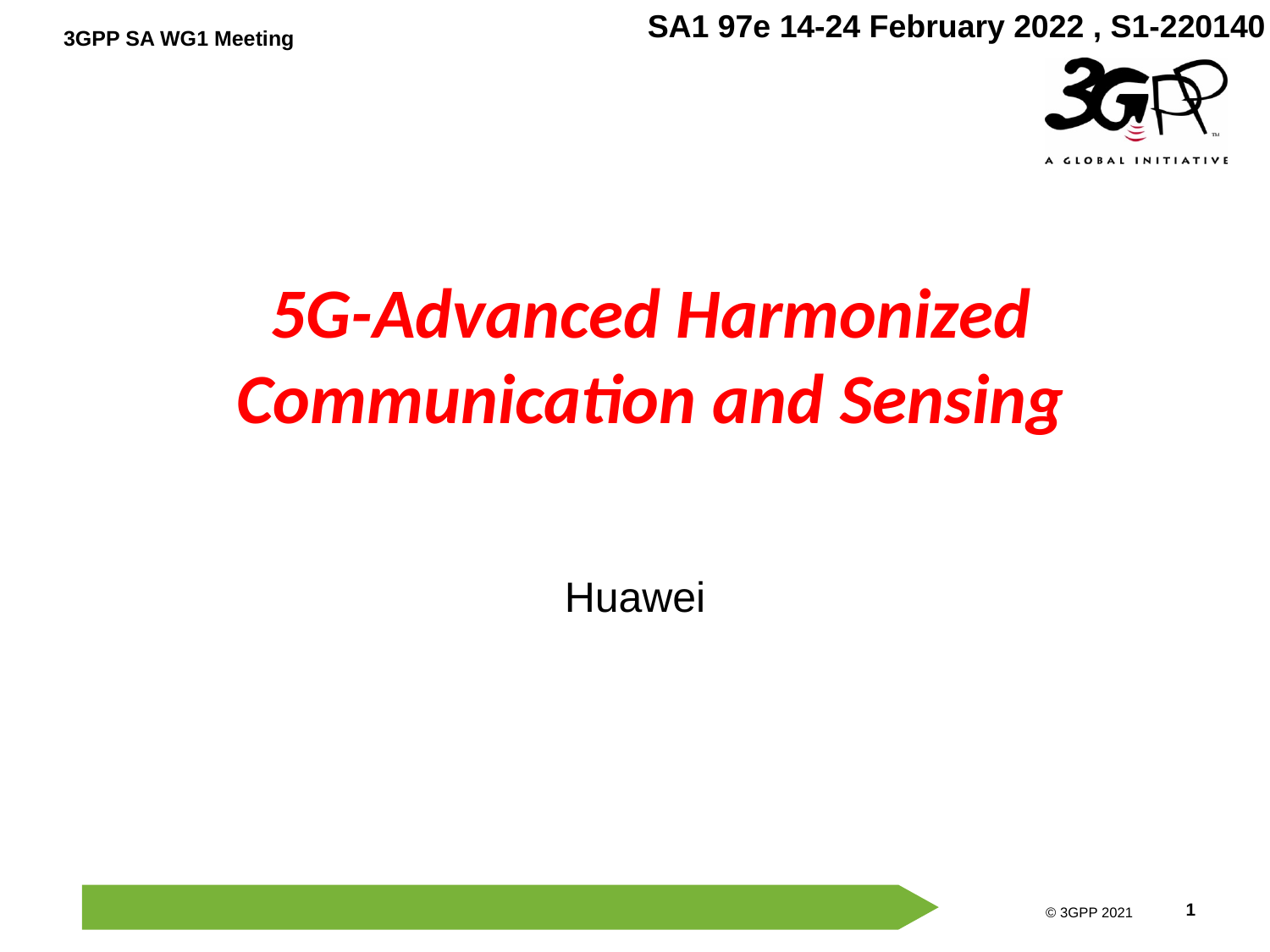

SA1 97e 14-24 February 2022 , S1-220140

# 5G-Advanced Harmonized Communication and Sensing
Huawei